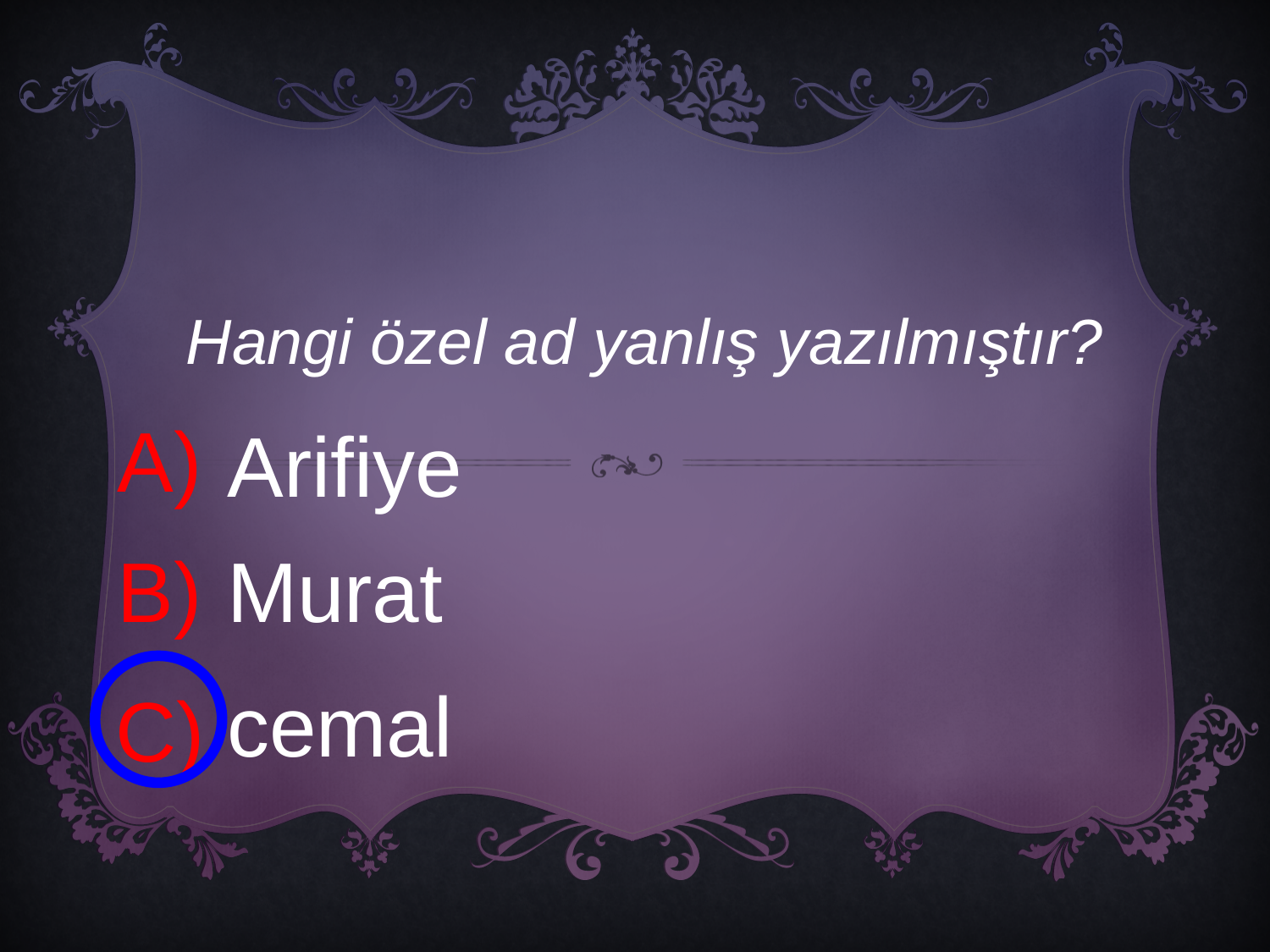

Hangi özel ad yanlış yazılmıştır?
A)
Arifiye
B)
Murat

cemal
C)